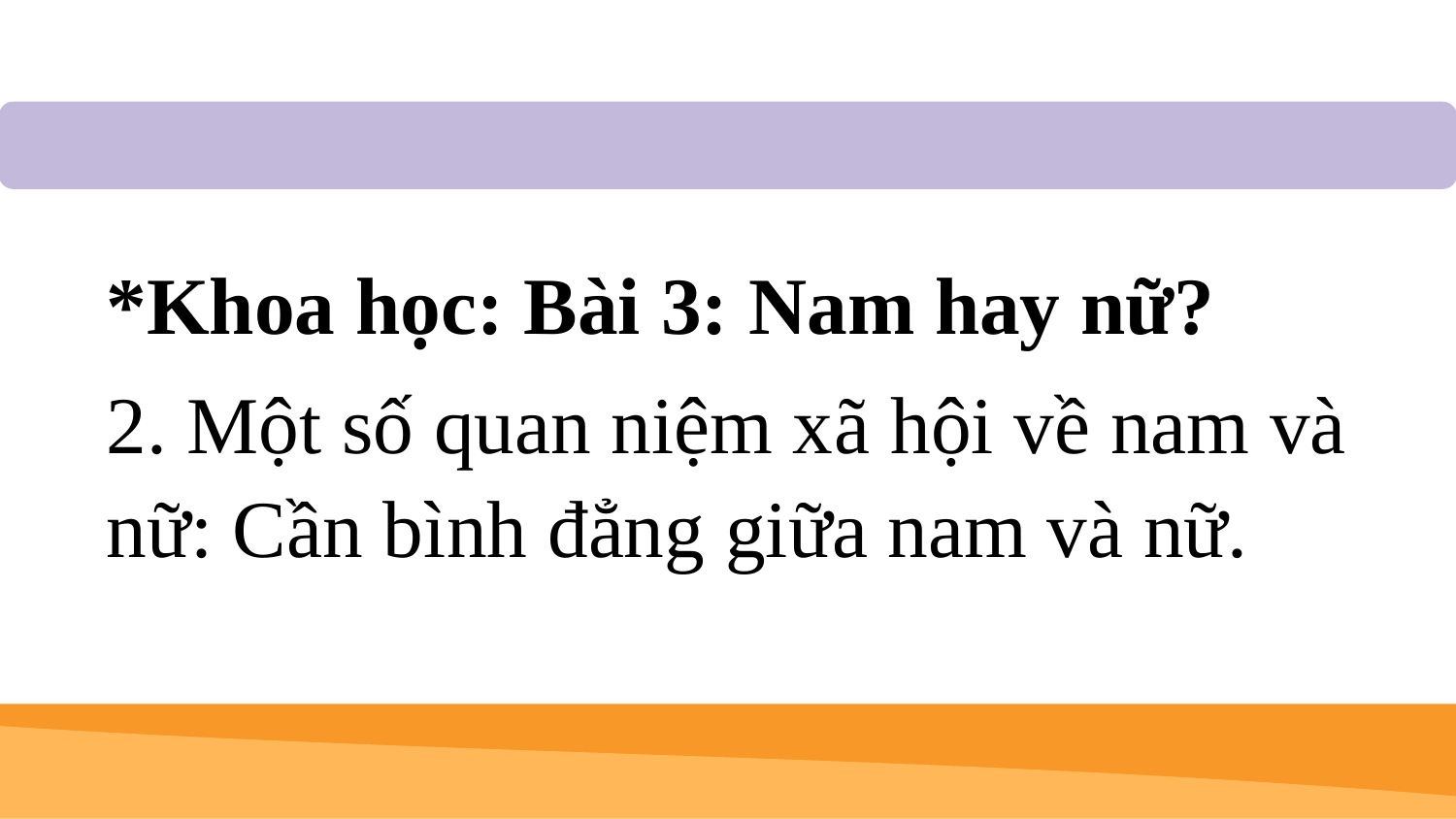

*Khoa học: Bài 3: Nam hay nữ?
2. Một số quan niệm xã hội về nam và nữ: Cần bình đẳng giữa nam và nữ.